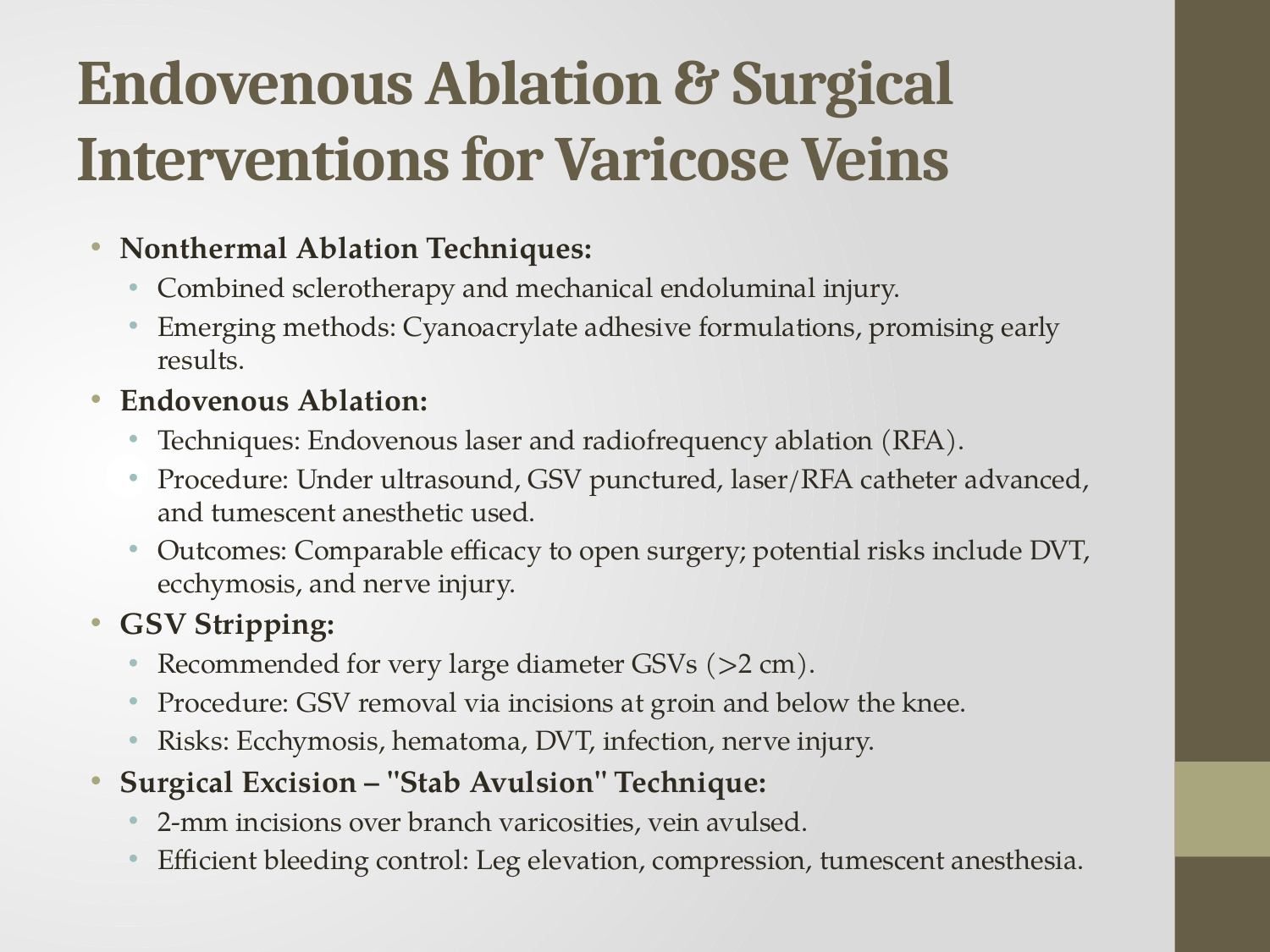

# Endovenous Ablation & Surgical Interventions for Varicose Veins
Nonthermal Ablation Techniques:
Combined sclerotherapy and mechanical endoluminal injury.
Emerging methods: Cyanoacrylate adhesive formulations, promising early results.
Endovenous Ablation:
Techniques: Endovenous laser and radiofrequency ablation (RFA).
Procedure: Under ultrasound, GSV punctured, laser/RFA catheter advanced, and tumescent anesthetic used.
Outcomes: Comparable efficacy to open surgery; potential risks include DVT, ecchymosis, and nerve injury.
GSV Stripping:
Recommended for very large diameter GSVs (>2 cm).
Procedure: GSV removal via incisions at groin and below the knee.
Risks: Ecchymosis, hematoma, DVT, infection, nerve injury.
Surgical Excision – "Stab Avulsion" Technique:
2-mm incisions over branch varicosities, vein avulsed.
Efficient bleeding control: Leg elevation, compression, tumescent anesthesia.